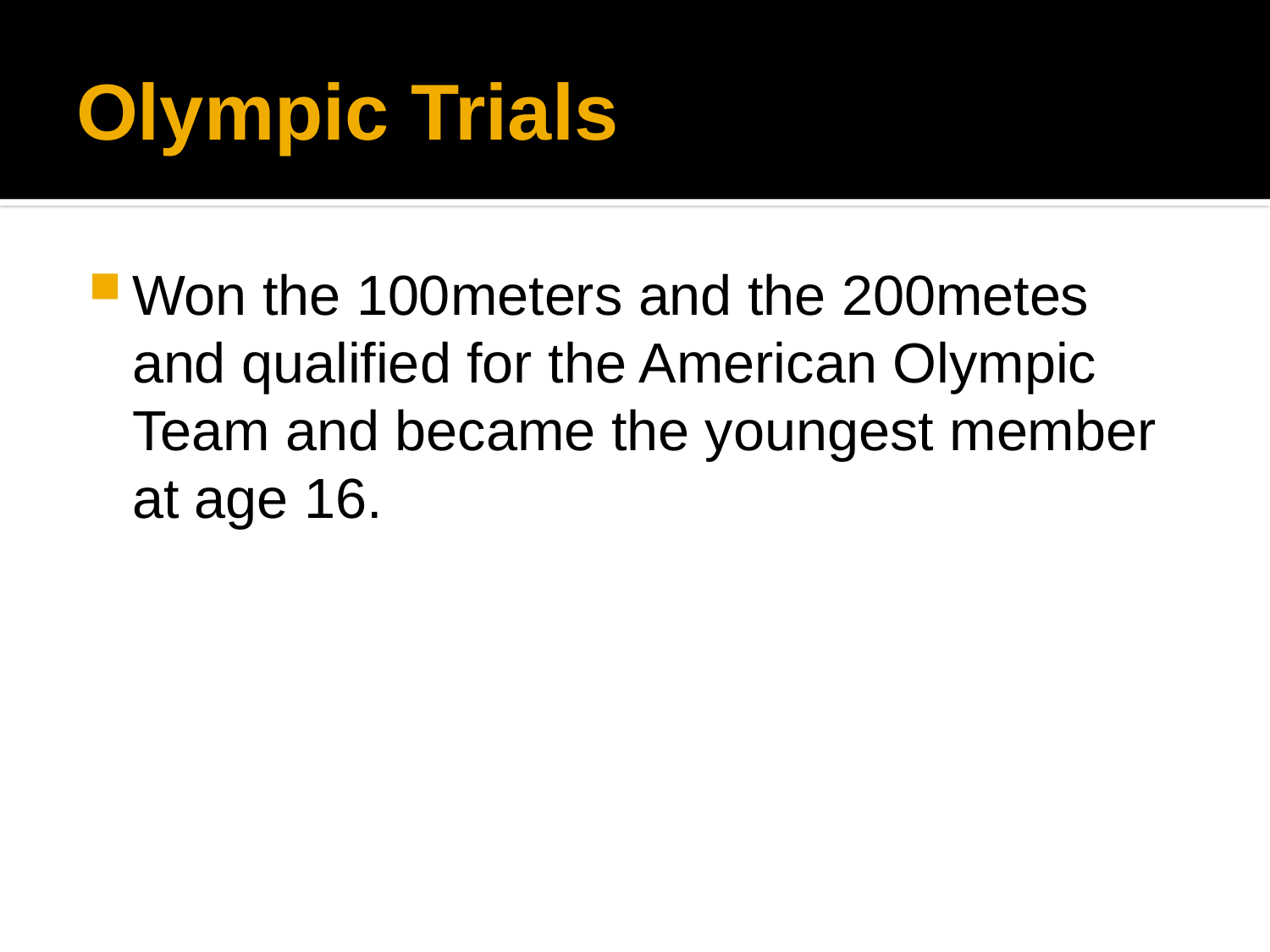

# Olympic Trials
Won the 100meters and the 200metes and qualified for the American Olympic Team and became the youngest member at age 16.